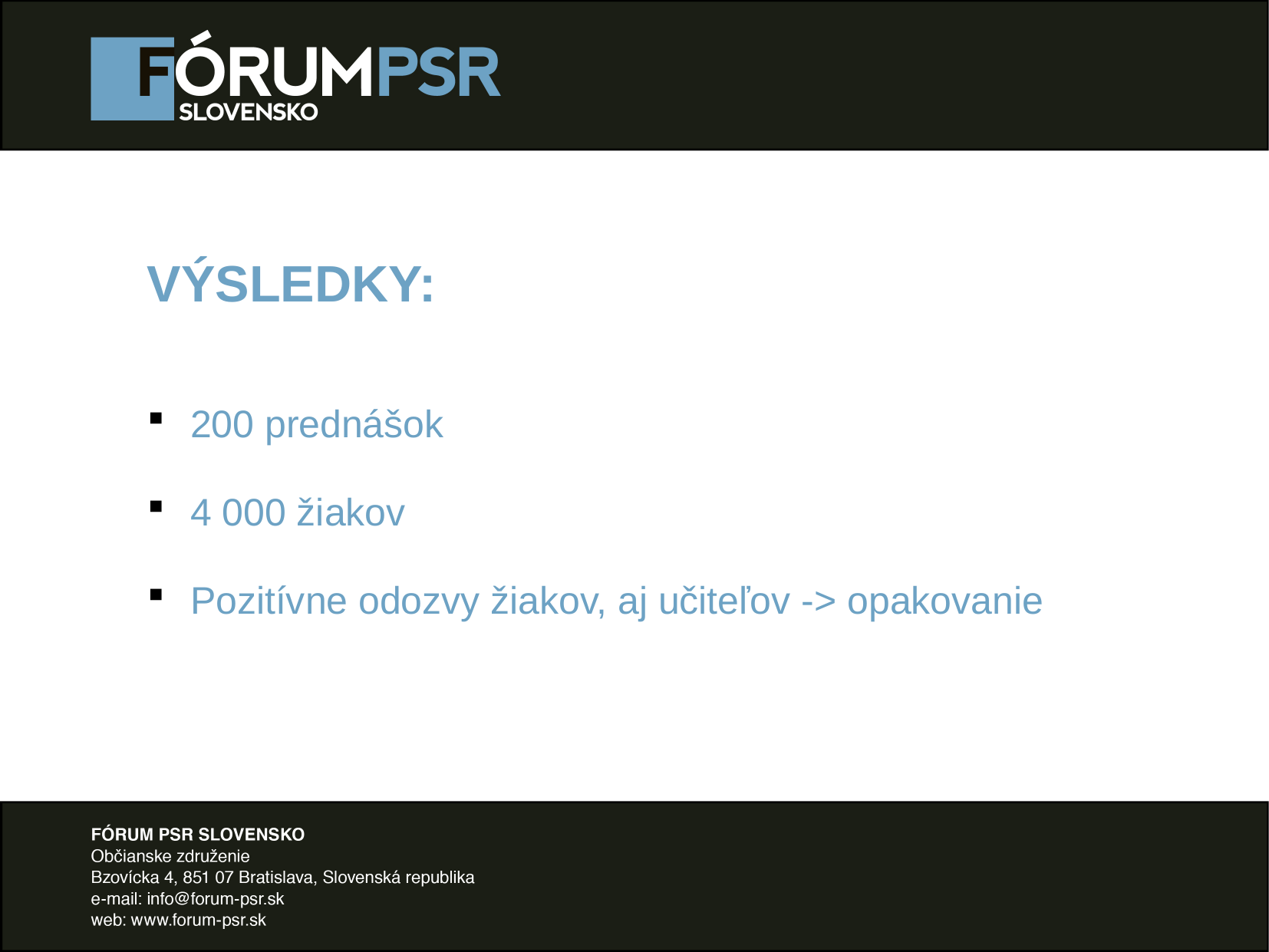

VÝSLEDKY:

200 prednášok

4 000 žiakov

Pozitívne odozvy žiakov, aj učiteľov -> opakovanie